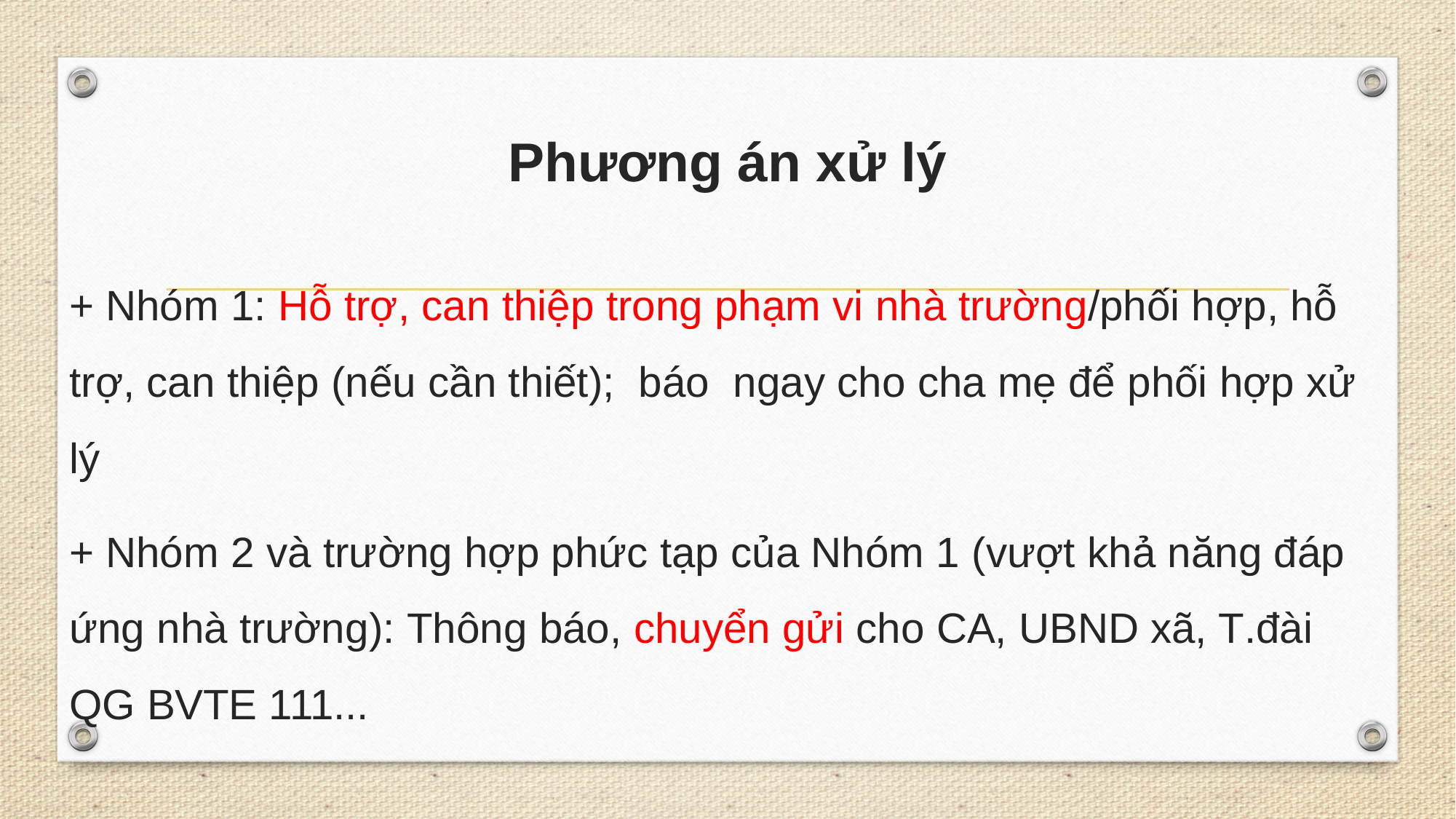

# Phương án xử lý
+ Nhóm 1: Hỗ trợ, can thiệp trong phạm vi nhà trường/phối hợp, hỗ trợ, can thiệp (nếu cần thiết);  báo  ngay cho cha mẹ để phối hợp xử lý
+ Nhóm 2 và trường hợp phức tạp của Nhóm 1 (vượt khả năng đáp ứng nhà trường): Thông báo, chuyển gửi cho CA, UBND xã, T.đài QG BVTE 111...